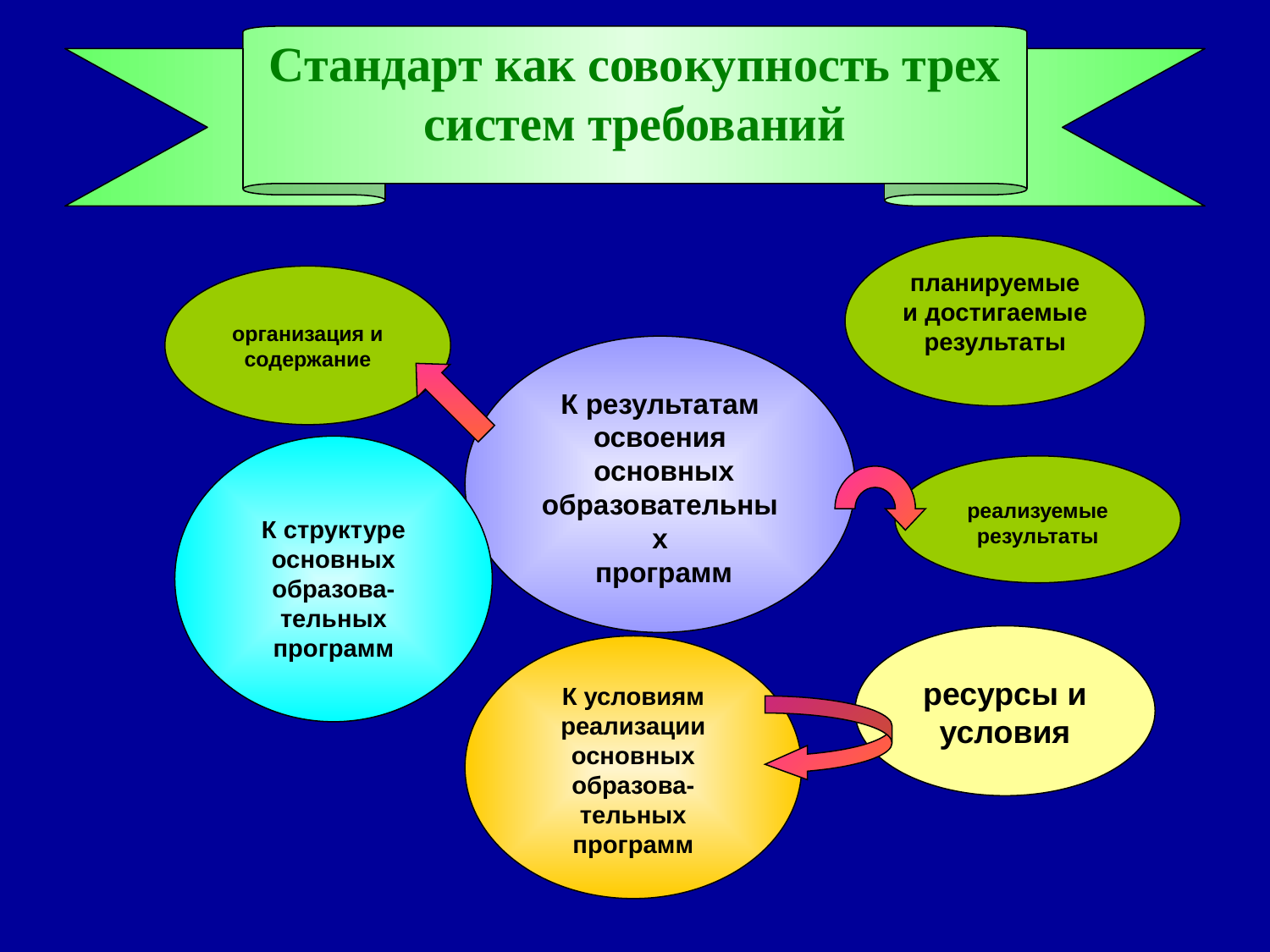

Стандарт как совокупность трех систем требований
планируемые и достигаемые результаты

организация и
содержание

К результатам освоения
 основных образовательных
 программ

К структуре основных образова-тельных программ

реализуемые
результаты

ресурсы и условия
К условиям реализации основных
образова-тельных программ